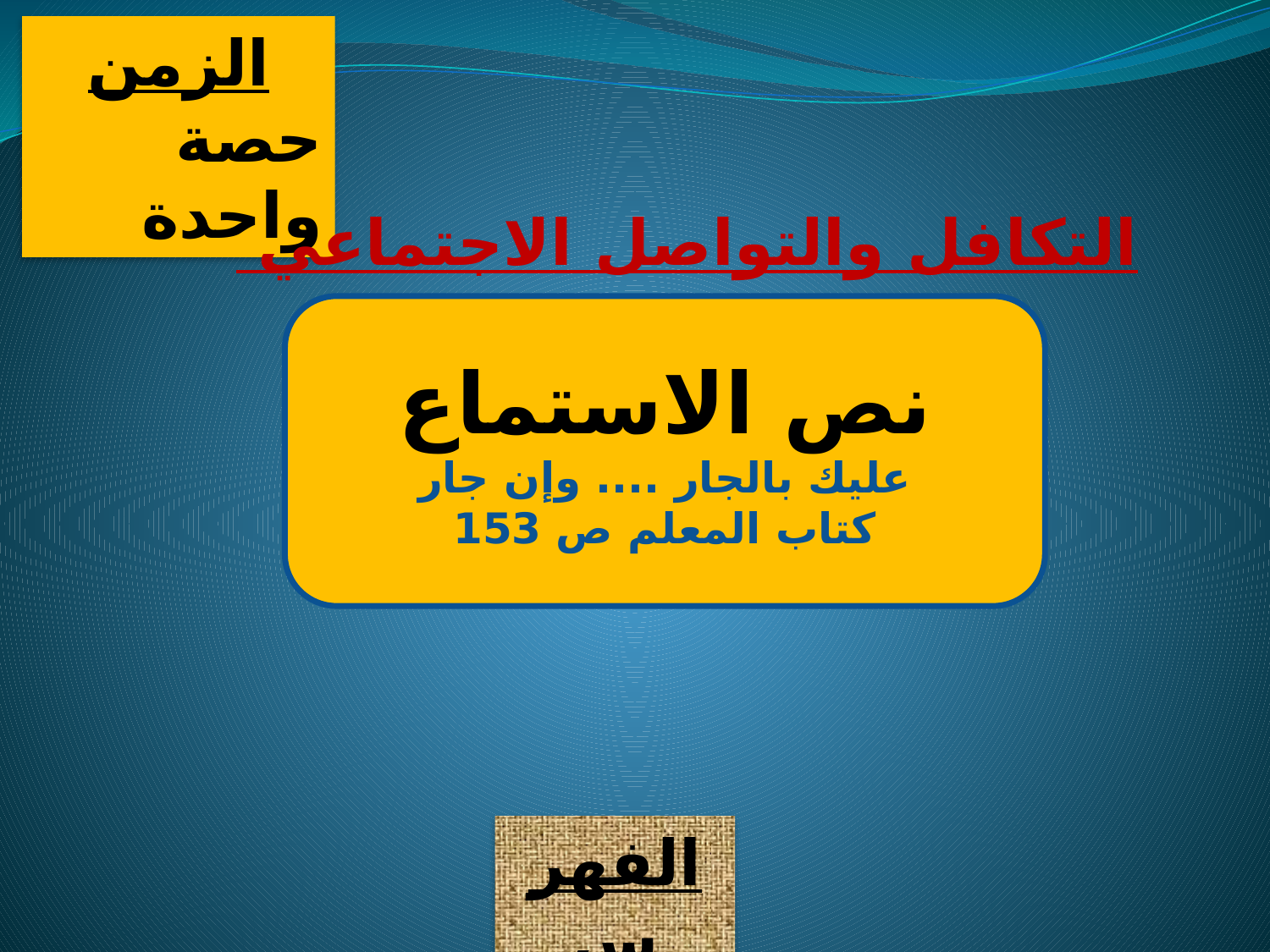

الزمن
حصة واحدة
التكافل والتواصل الاجتماعي
نص الاستماع
عليك بالجار .... وإن جار
كتاب المعلم ص 153
الفهرس